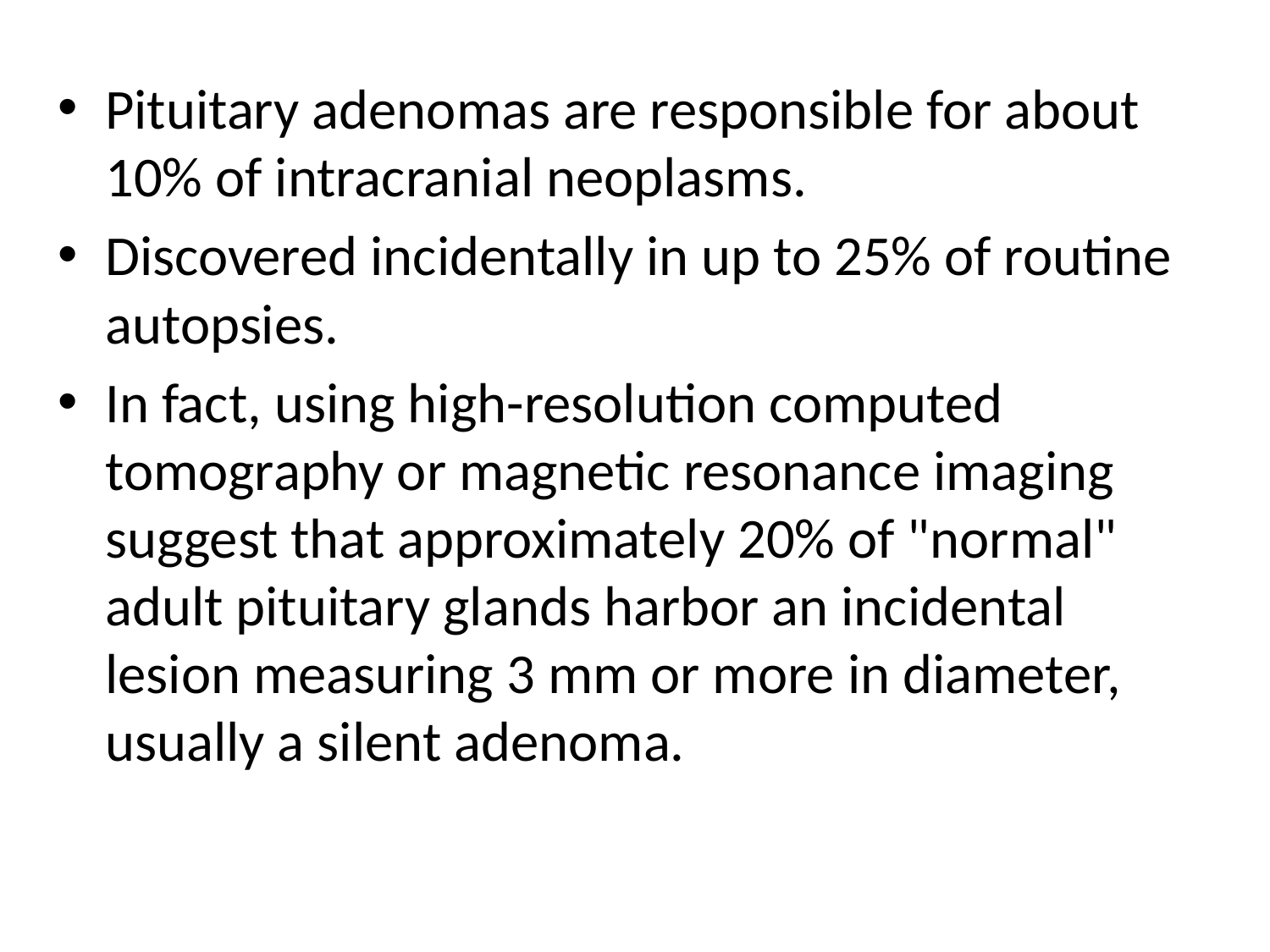

Pituitary adenomas are responsible for about 10% of intracranial neoplasms.
Discovered incidentally in up to 25% of routine autopsies.
In fact, using high-resolution computed tomography or magnetic resonance imaging suggest that approximately 20% of "normal" adult pituitary glands harbor an incidental lesion measuring 3 mm or more in diameter, usually a silent adenoma.